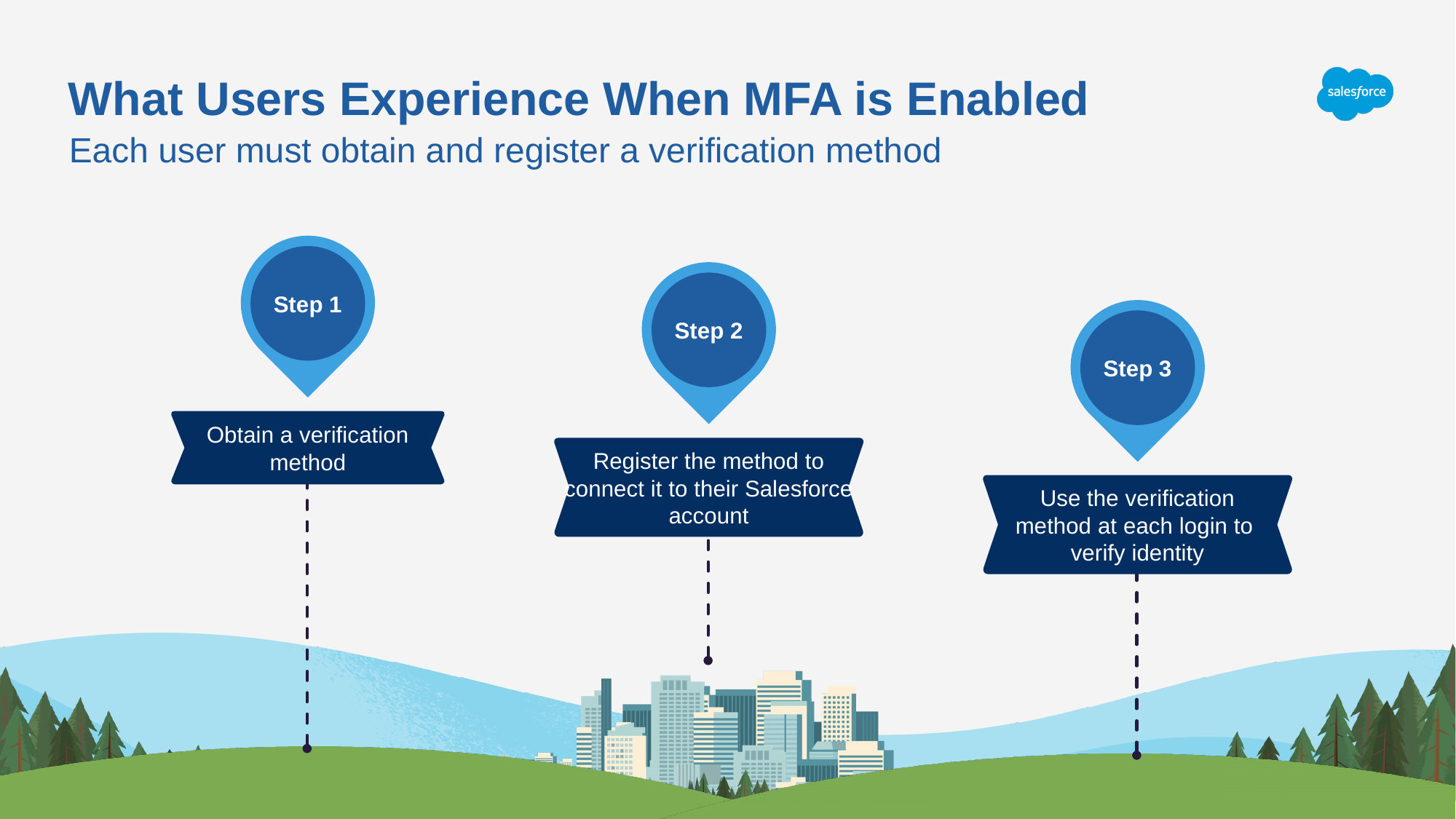

What Users Experience When MFA is Enabled
Each user must obtain and register a verification method

Step 1

Step 2

Step 3
Obtain a verification method
Register the method to connect it to their Salesforce account
Use the verification
method at each login to  verify identity